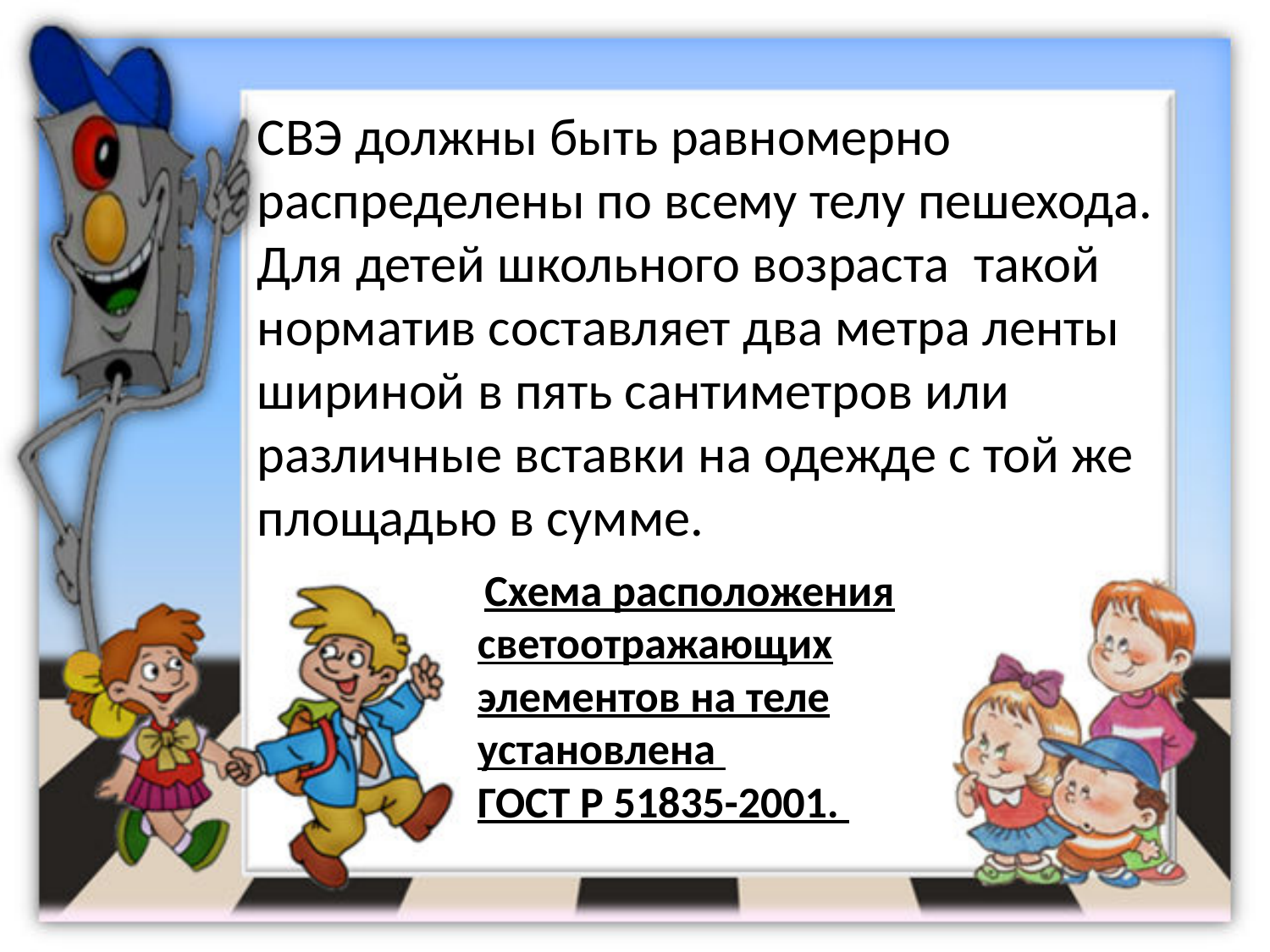

СВЭ должны быть равномерно распределены по всему телу пешехода.
Для детей школьного возраста  такой норматив составляет два метра ленты шириной в пять сантиметров или различные вставки на одежде с той же площадью в сумме.
 Схема расположения светоотражающих элементов на теле установлена
ГОСТ Р 51835-2001.